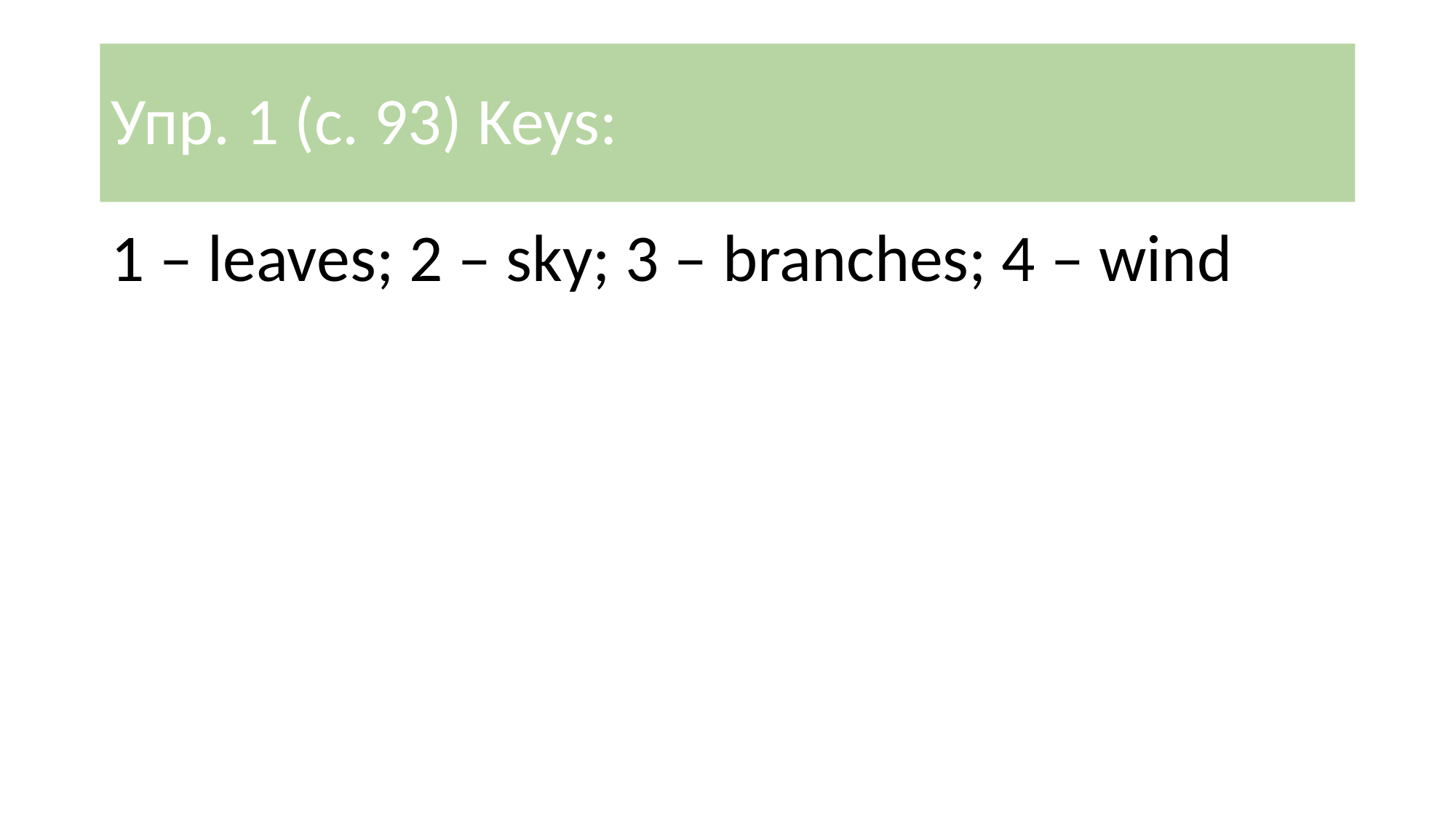

# Упр. 1 (с. 93) Keys:
1 – leaves; 2 – sky; 3 – branches; 4 – wind